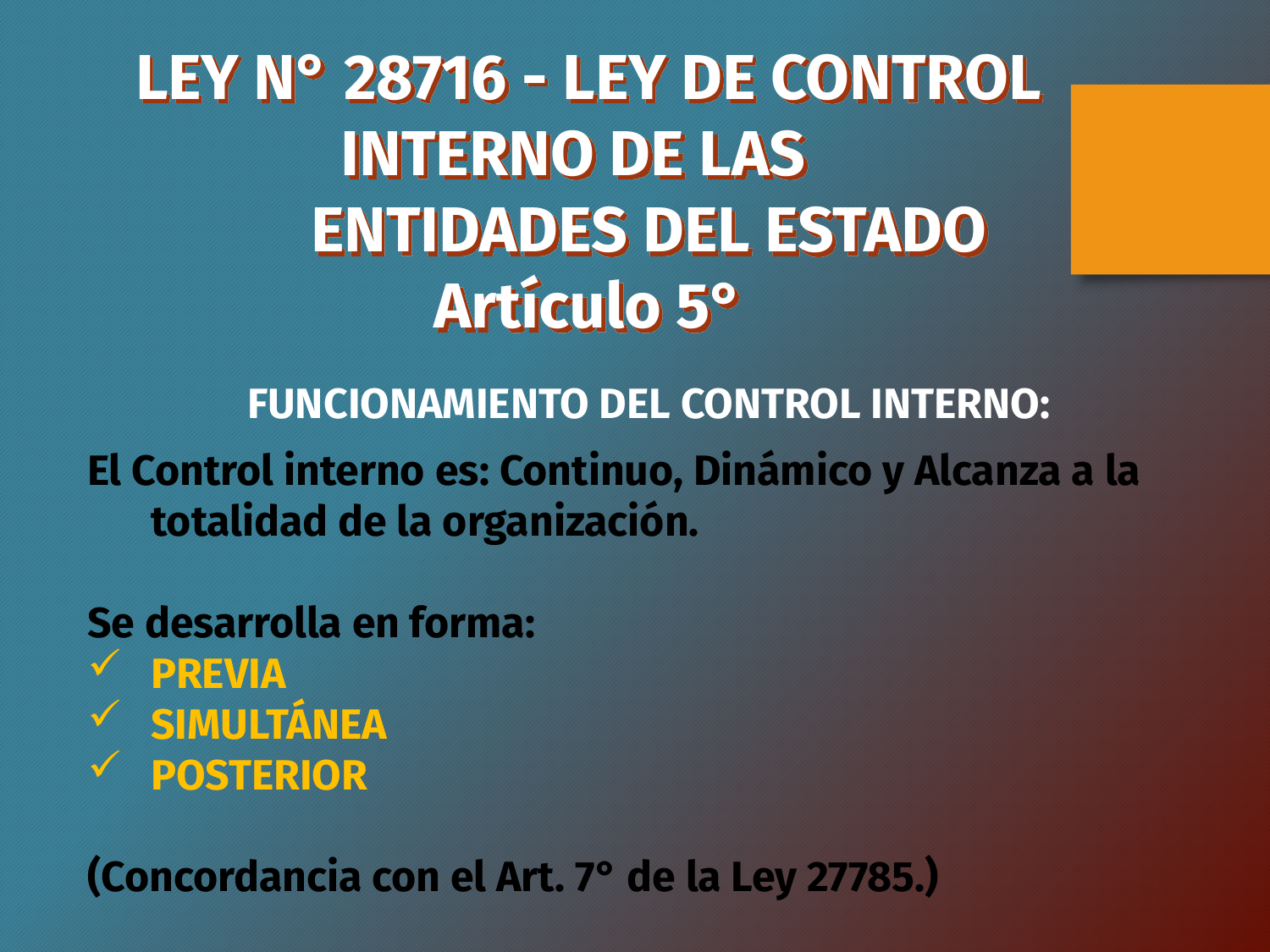

LEY N° 28716 - LEY DE CONTROL INTERNO DE LAS
        ENTIDADES DEL ESTADO
Artículo 5°
FUNCIONAMIENTO DEL CONTROL INTERNO:

El Control interno es: Continuo, Dinámico y Alcanza a la totalidad de la organización.

Se desarrolla en forma:
PREVIA
SIMULTÁNEA
POSTERIOR

(Concordancia con el Art. 7° de la Ley 27785.)